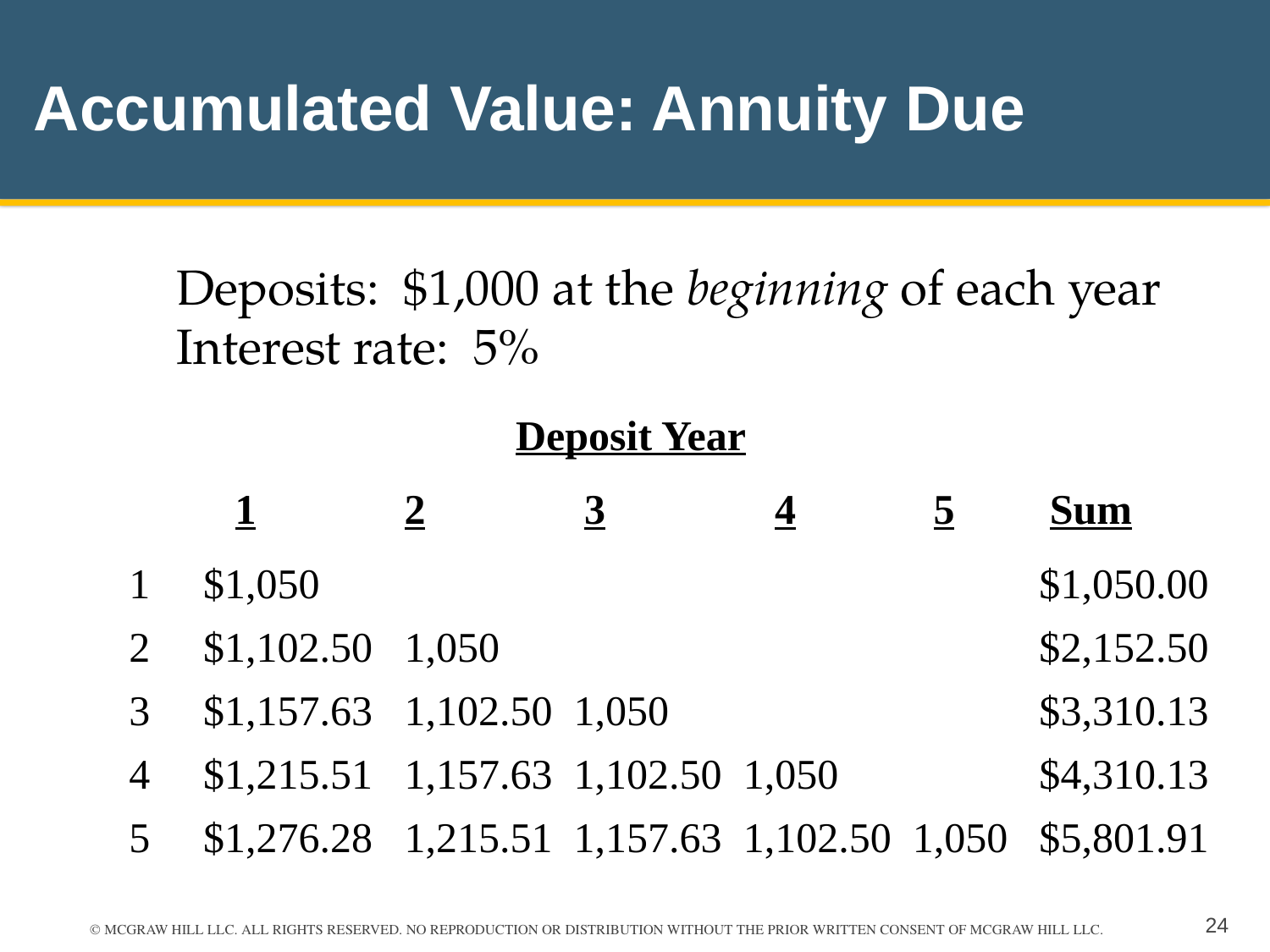

# Accumulated Value: Annuity Due
Deposits:  $1,000 at the beginning of each year
Interest rate:  5%
Deposit Year
1	    2	         3	               4  	      5         Sum
1     $1,050						  $1,050.00
2     $1,102.50   1,050				  	  $2,152.50
3     $1,157.63   1,102.50  1,050			  $3,310.13
4     $1,215.51   1,157.63  1,102.50  1,050		  $4,310.13
5     $1,276.28   1,215.51  1,157.63  1,102.50  1,050	  $5,801.91
© MCGRAW HILL LLC. ALL RIGHTS RESERVED. NO REPRODUCTION OR DISTRIBUTION WITHOUT THE PRIOR WRITTEN CONSENT OF MCGRAW HILL LLC.
24